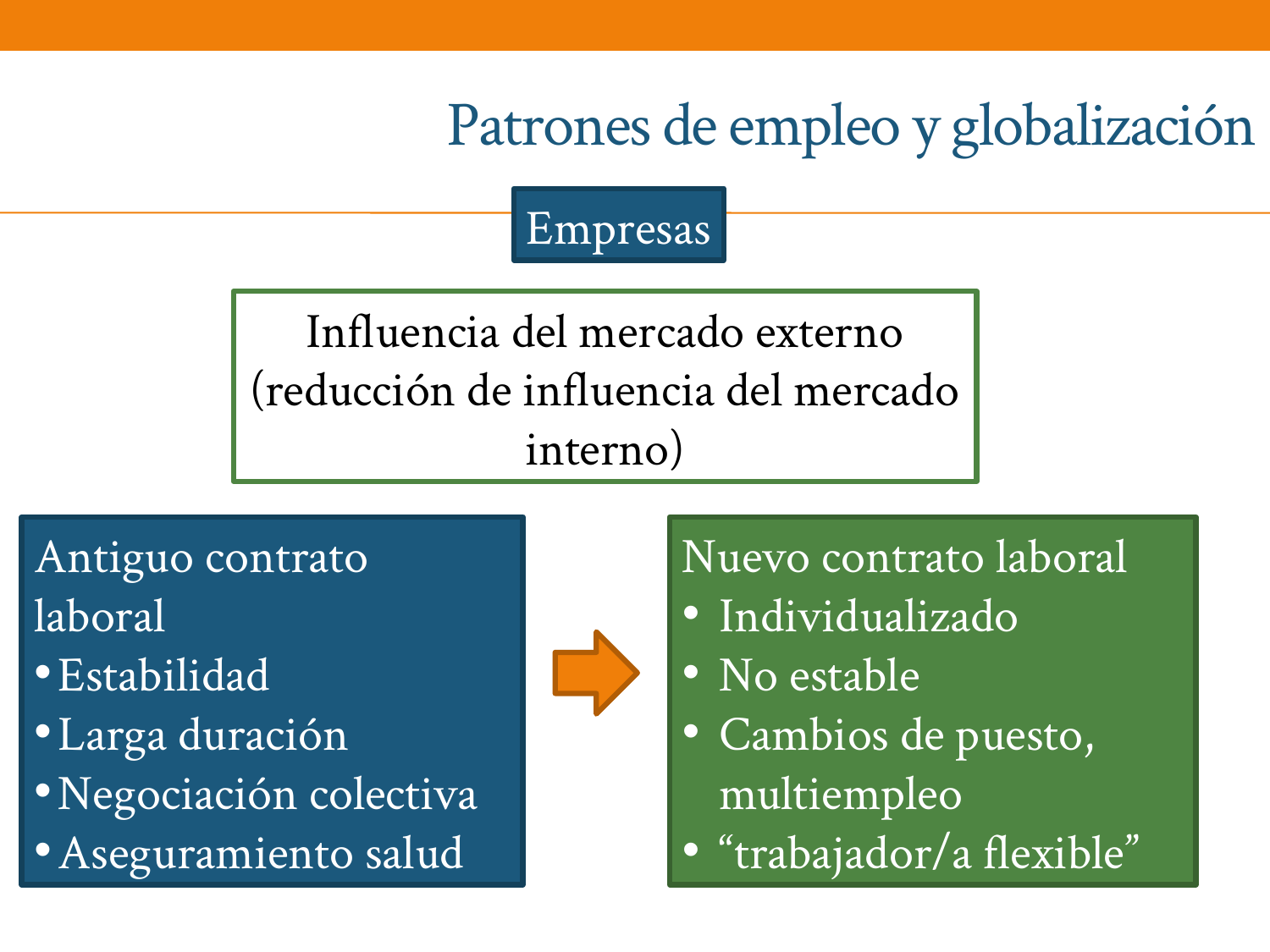

# Patrones de empleo y globalización
Empresas
Influencia del mercado externo (reducción de influencia del mercado interno)
Antiguo contrato laboral
Estabilidad
Larga duración
Negociación colectiva
Aseguramiento salud
Nuevo contrato laboral
Individualizado
No estable
Cambios de puesto, multiempleo
“trabajador/a flexible”

16